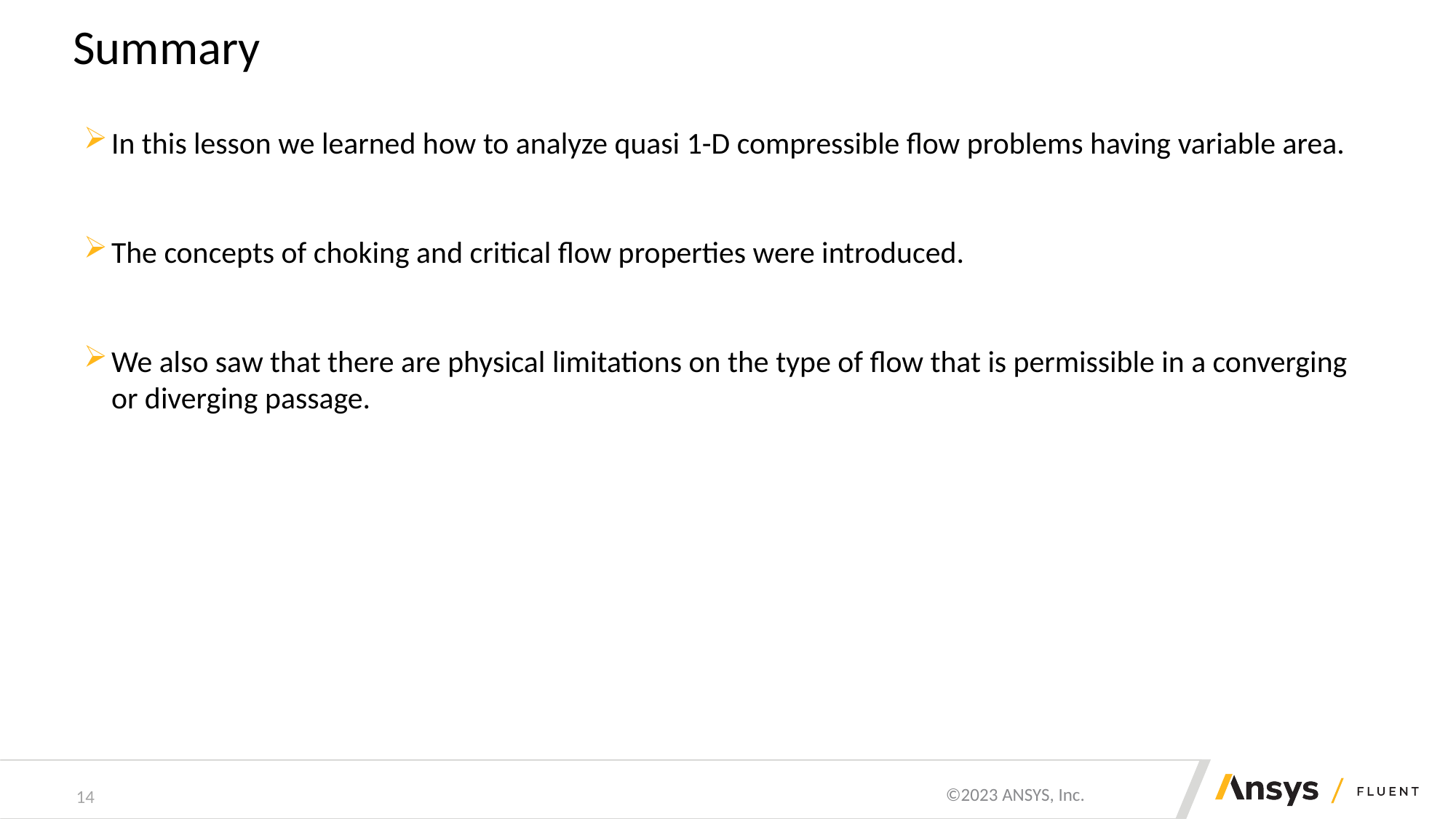

# Summary
In this lesson we learned how to analyze quasi 1-D compressible flow problems having variable area.

The concepts of choking and critical flow properties were introduced.

We also saw that there are physical limitations on the type of flow that is permissible in a converging or diverging passage.
14